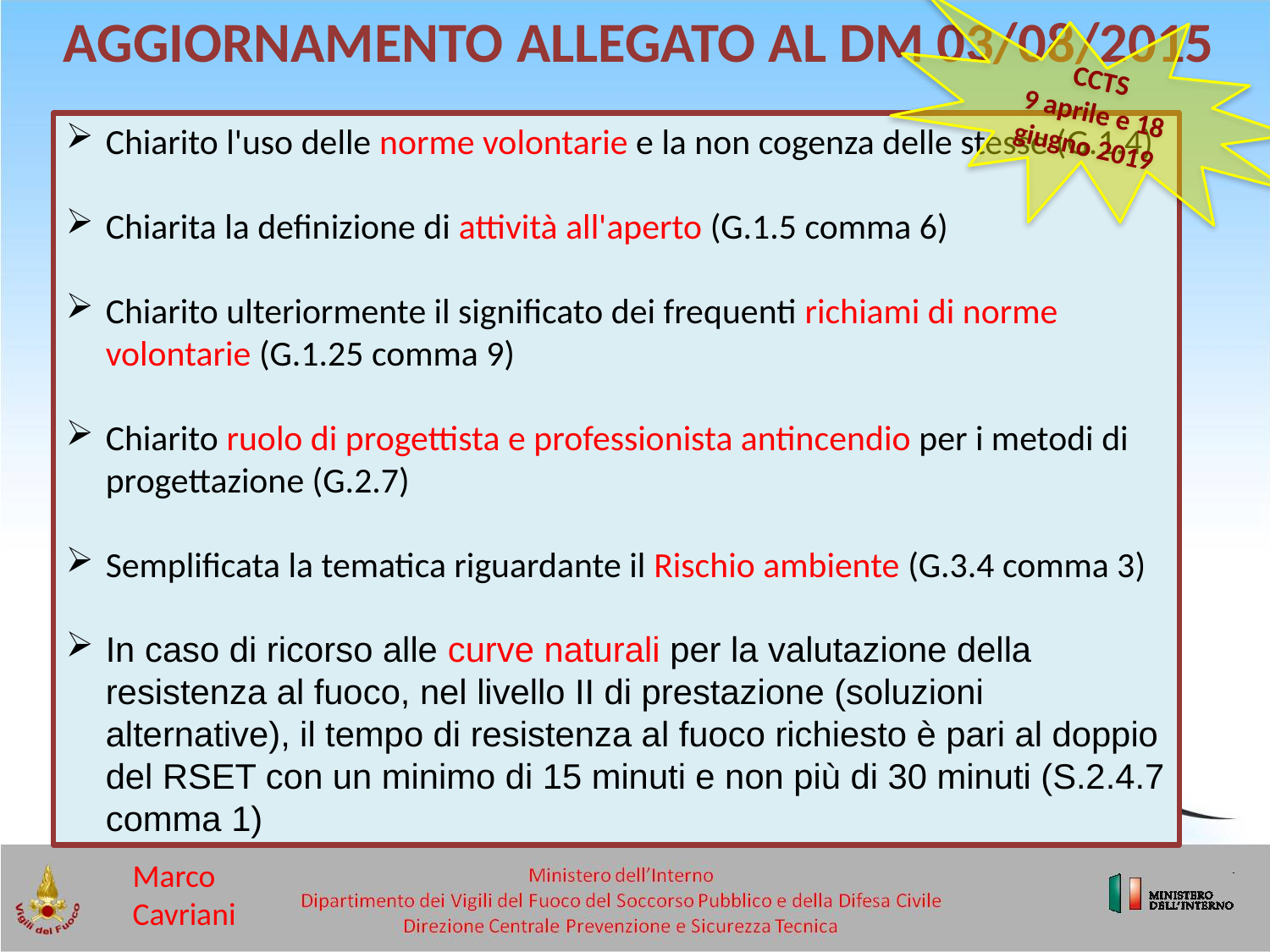

AGGIORNAMENTO ALLEGATO AL DM 03/08/2015
CCTS
9 aprile e 18 giugno 2019
Chiarito l'uso delle norme volontarie e la non cogenza delle stesse (G.1.4)

Chiarita la definizione di attività all'aperto (G.1.5 comma 6)

Chiarito ulteriormente il significato dei frequenti richiami di norme volontarie (G.1.25 comma 9)

Chiarito ruolo di progettista e professionista antincendio per i metodi di progettazione (G.2.7)

Semplificata la tematica riguardante il Rischio ambiente (G.3.4 comma 3)

In caso di ricorso alle curve naturali per la valutazione della resistenza al fuoco, nel livello II di prestazione (soluzioni alternative), il tempo di resistenza al fuoco richiesto è pari al doppio del RSET con un minimo di 15 minuti e non più di 30 minuti (S.2.4.7 comma 1)
Marco Cavriani